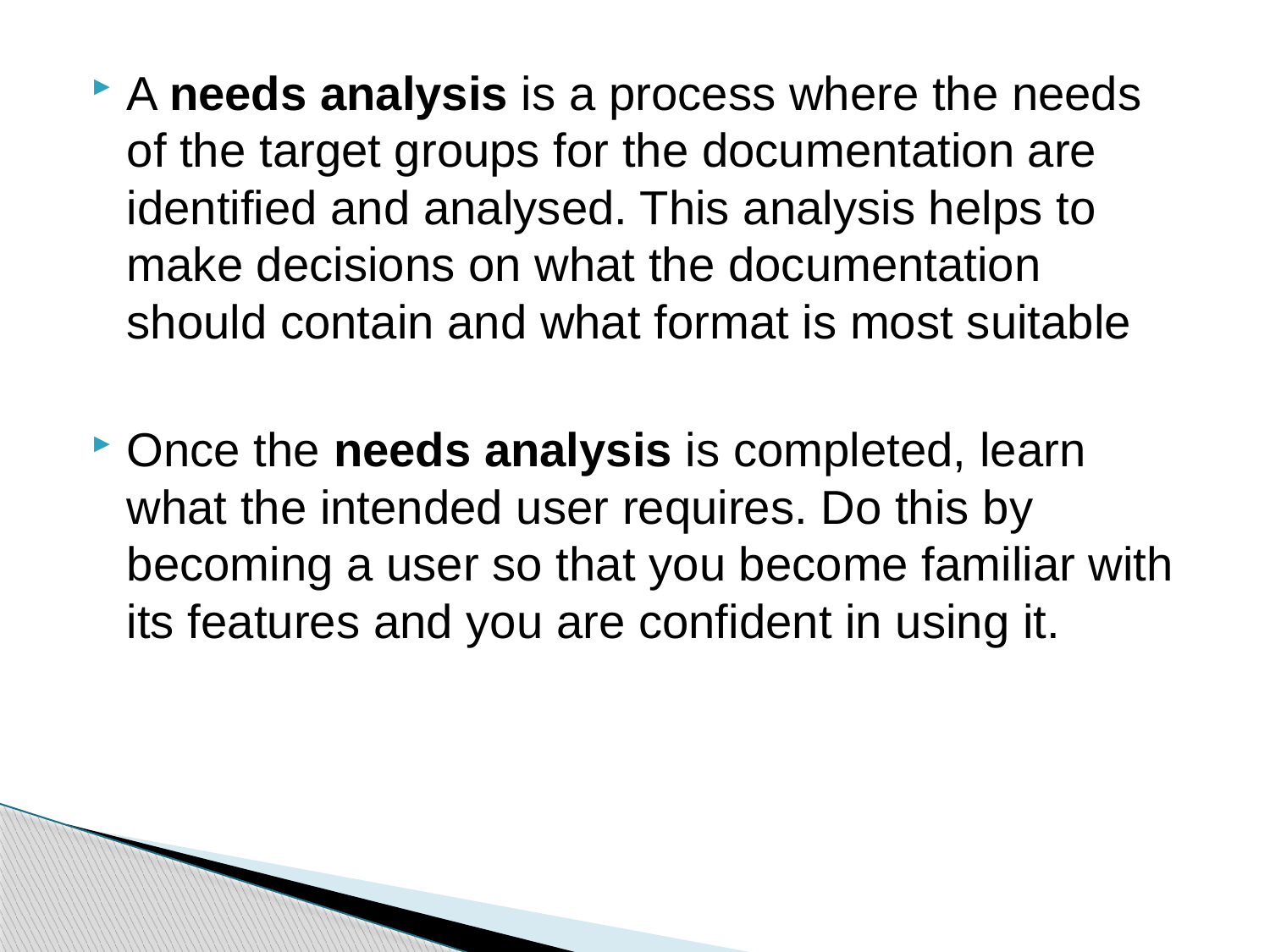

A needs analysis is a process where the needs of the target groups for the documentation are identified and analysed. This analysis helps to make decisions on what the documentation should contain and what format is most suitable

Once the needs analysis is completed, learn what the intended user requires. Do this by becoming a user so that you become familiar with its features and you are confident in using it.